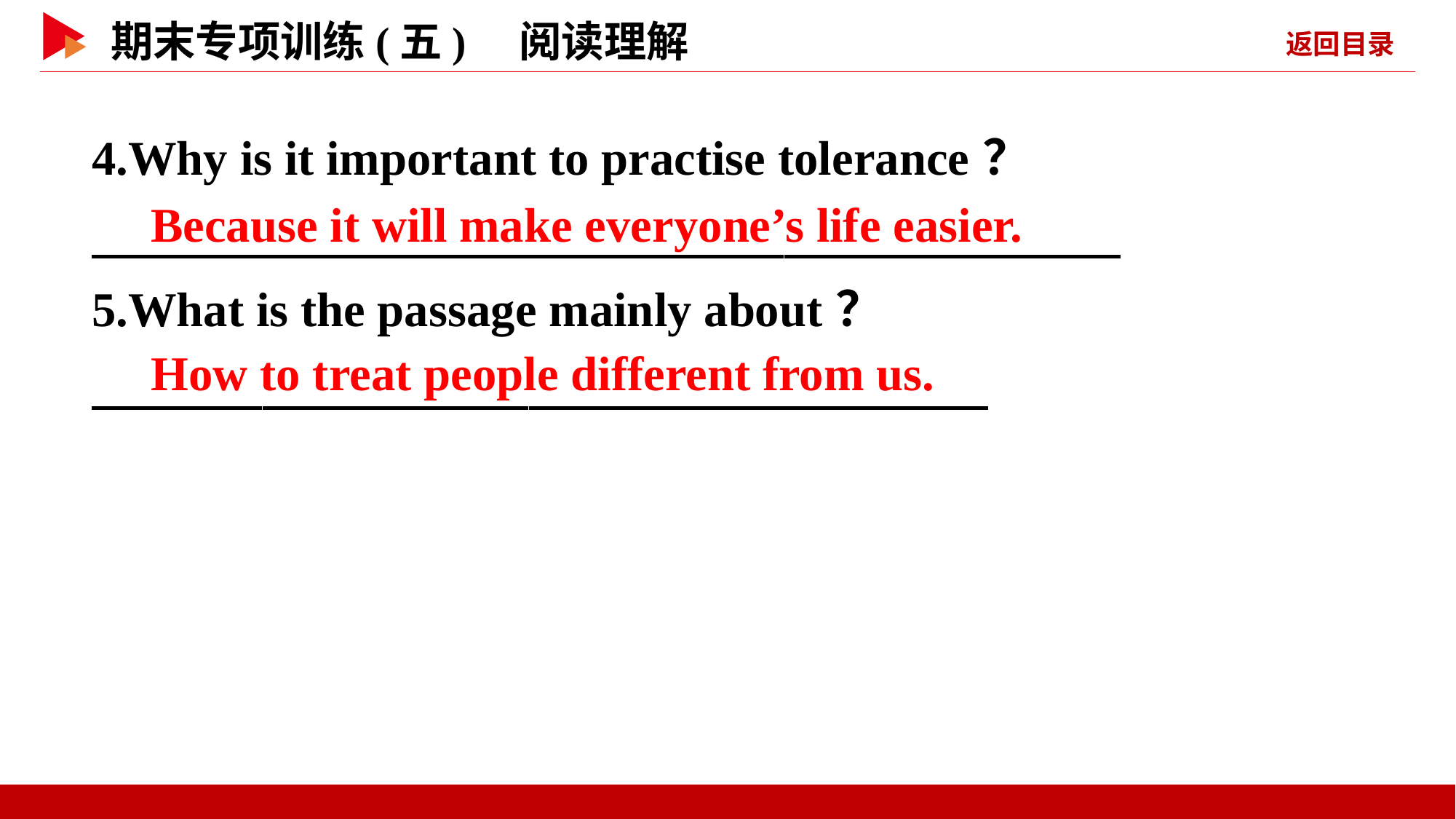

4.Why is it important to practise tolerance？

5.What is the passage mainly about？

　Because it will make everyone’s life easier.
　How to treat people different from us.